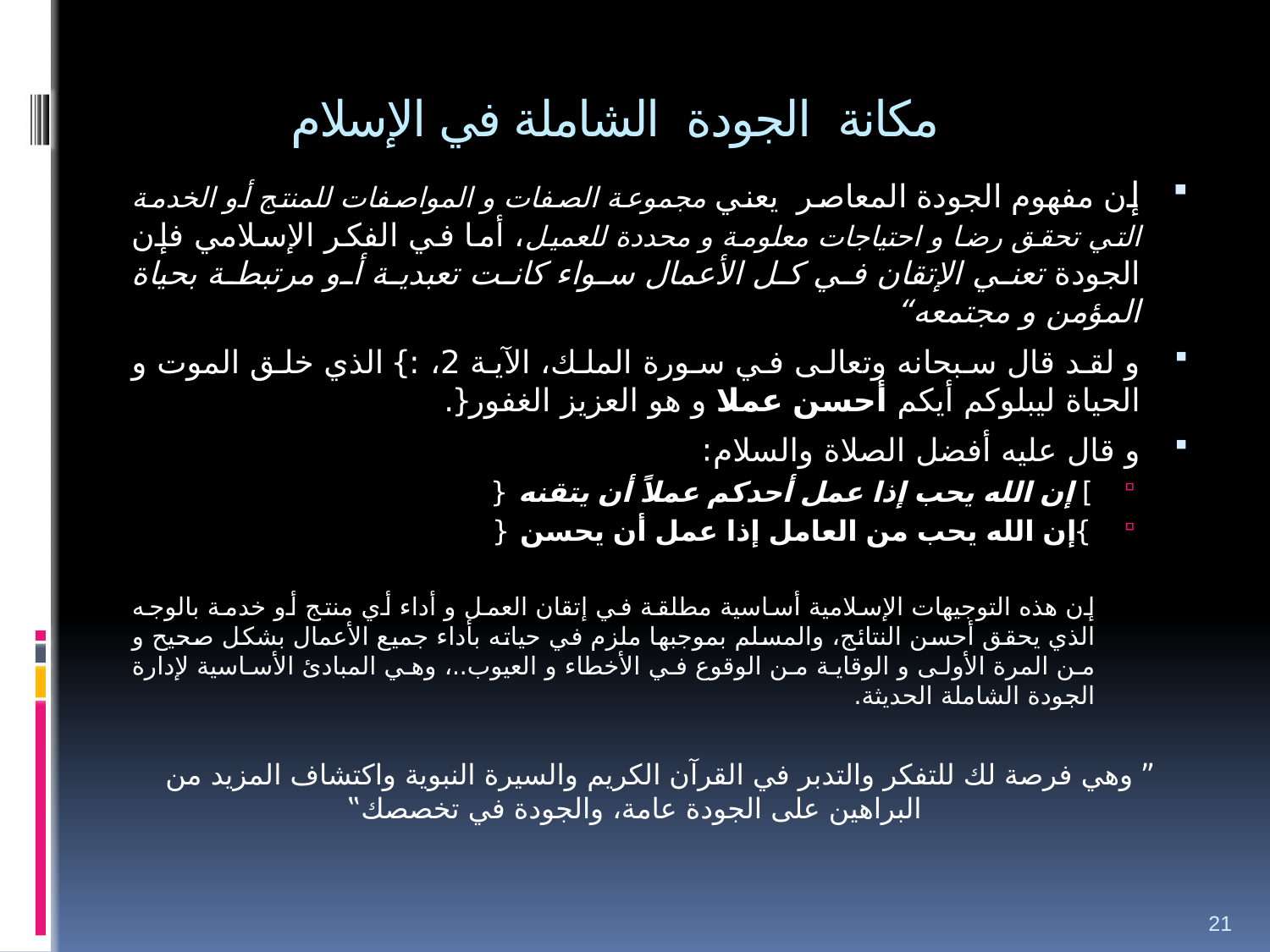

# مكانة  الجودة  الشاملة في الإسلام
إن مفهوم الجودة المعاصر  يعني مجموعة الصفات و المواصفات للمنتج أو الخدمة التي تحقق رضا و احتياجات معلومة و محددة للعميل، أما في الفكر الإسلامي فإن الجودة تعني الإتقان في كل الأعمال سواء كانت تعبدية أو مرتبطة بحياة المؤمن و مجتمعه“
و لقد قال سبحانه وتعالى في سورة الملك، الآية 2، :} الذي خلق الموت و الحياة ليبلوكم أيكم أحسن عملا و هو العزيز الغفور{.
و قال عليه أفضل الصلاة والسلام:
] إن الله يحب إذا عمل أحدكم عملاً أن يتقنه {
}إن الله يحب من العامل إذا عمل أن يحسن {

		إن هذه التوجيهات الإسلامية أساسية مطلقة في إتقان العمل و أداء أي منتج أو خدمة بالوجه الذي يحقق أحسن النتائج، والمسلم بموجبها ملزم في حياته بأداء جميع الأعمال بشكل صحيح و من المرة الأولى و الوقاية من الوقوع في الأخطاء و العيوب..، وهي المبادئ الأساسية لإدارة الجودة الشاملة الحديثة.

” وهي فرصة لك للتفكر والتدبر في القرآن الكريم والسيرة النبوية واكتشاف المزيد من البراهين على الجودة عامة، والجودة في تخصصك“
21